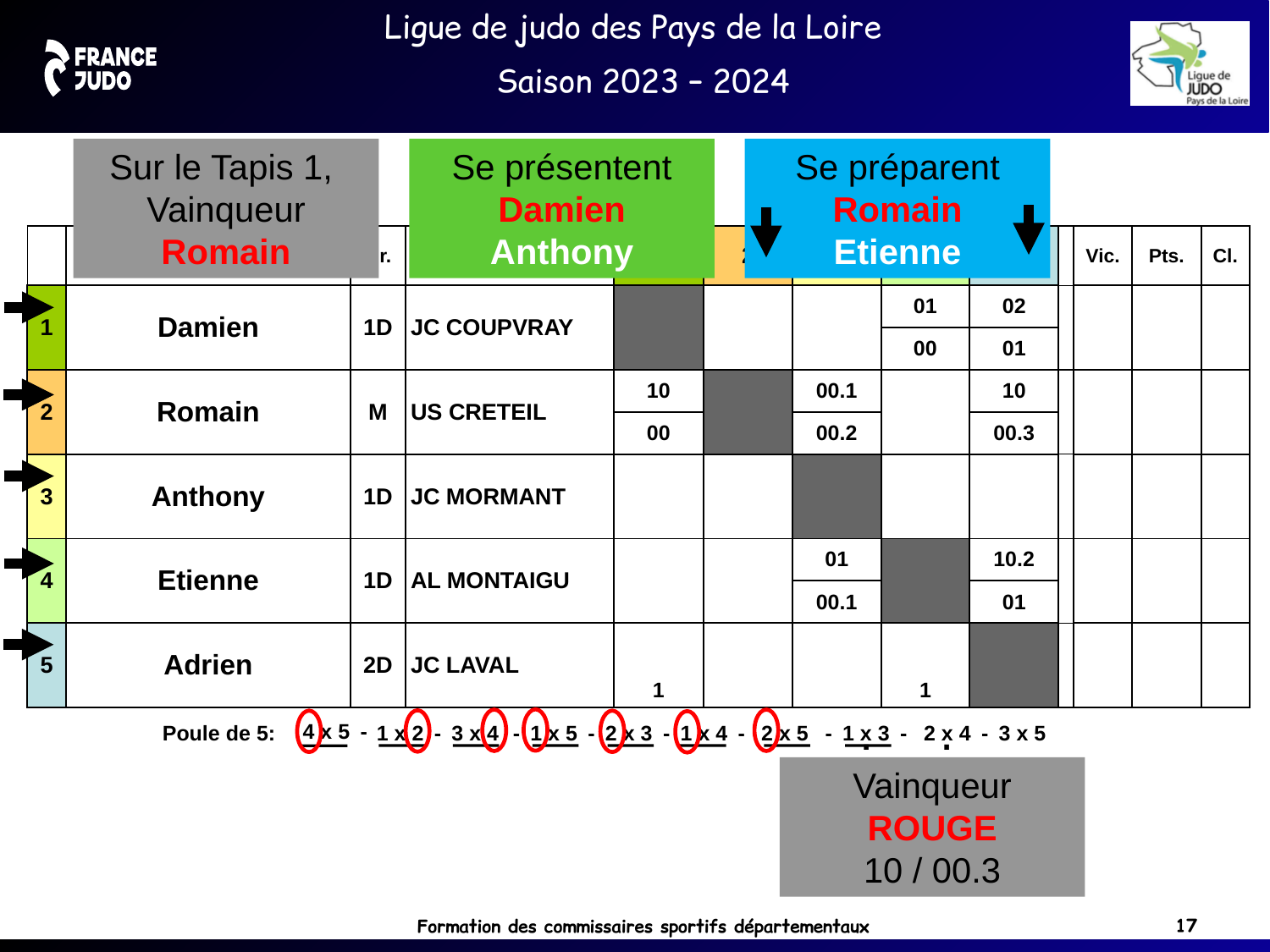

Sur le Tapis 1,
Vainqueur Romain
Se présentent
Damien
Anthony
Se préparent
Romain
Etienne

.
.

Vainqueur ROUGE
10 / 00.3